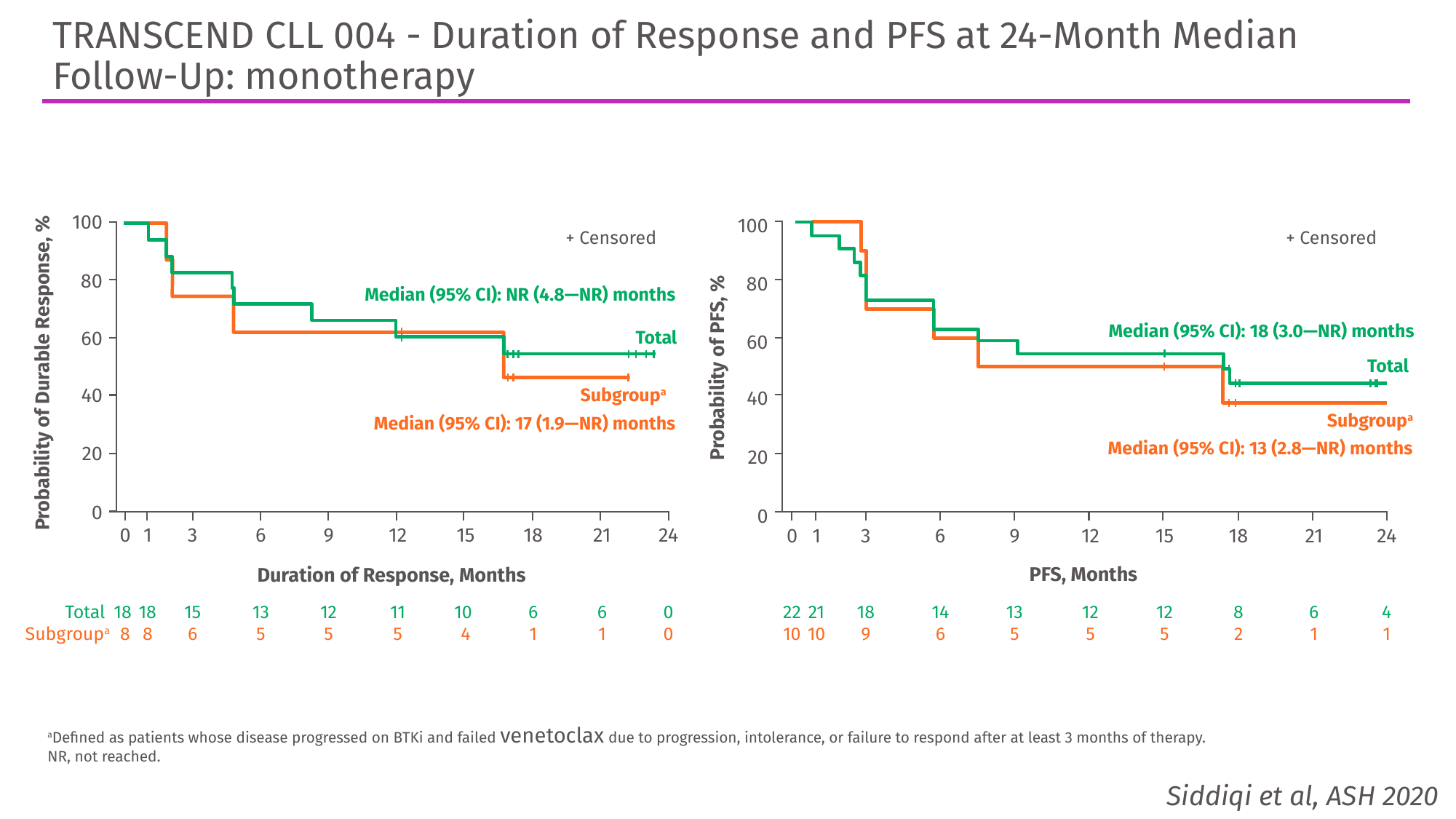

# TRANSCEND CLL 004 - Duration of Response and PFS at 24-Month Median Follow-Up: monotherapy
100
100

80
60
Probability of PFS, %
40
20
0
0
1
3
6
9
12
15
18
21
24
+ Censored
+ Censored

80
60
Total
Total
Probability of Durable Response, %
40
Subgroupa
Subgroupa
20
0
0
1
3
6
9
12
15
18
21
24
PFS, Months
Duration of Response, Months
Total
Subgroupa
18
8
18
8

15
6

13
5

12
5
11
5
10
4
6
1
6
1
0
0
22
10
21
10
18
9
14
6
13
5
12
5
12
5
8
2
6
1
4
1
Median (95% CI): NR (4.8—NR) months
Median (95% CI): 18 (3.0—NR) months
Median (95% CI): 17 (1.9—NR) months
Median (95% CI): 13 (2.8—NR) months
aDefined as patients whose disease progressed on BTKi and failed venetoclax due to progression, intolerance, or failure to respond after at least 3 months of therapy.
NR, not reached.
Siddiqi et al, ASH 2020